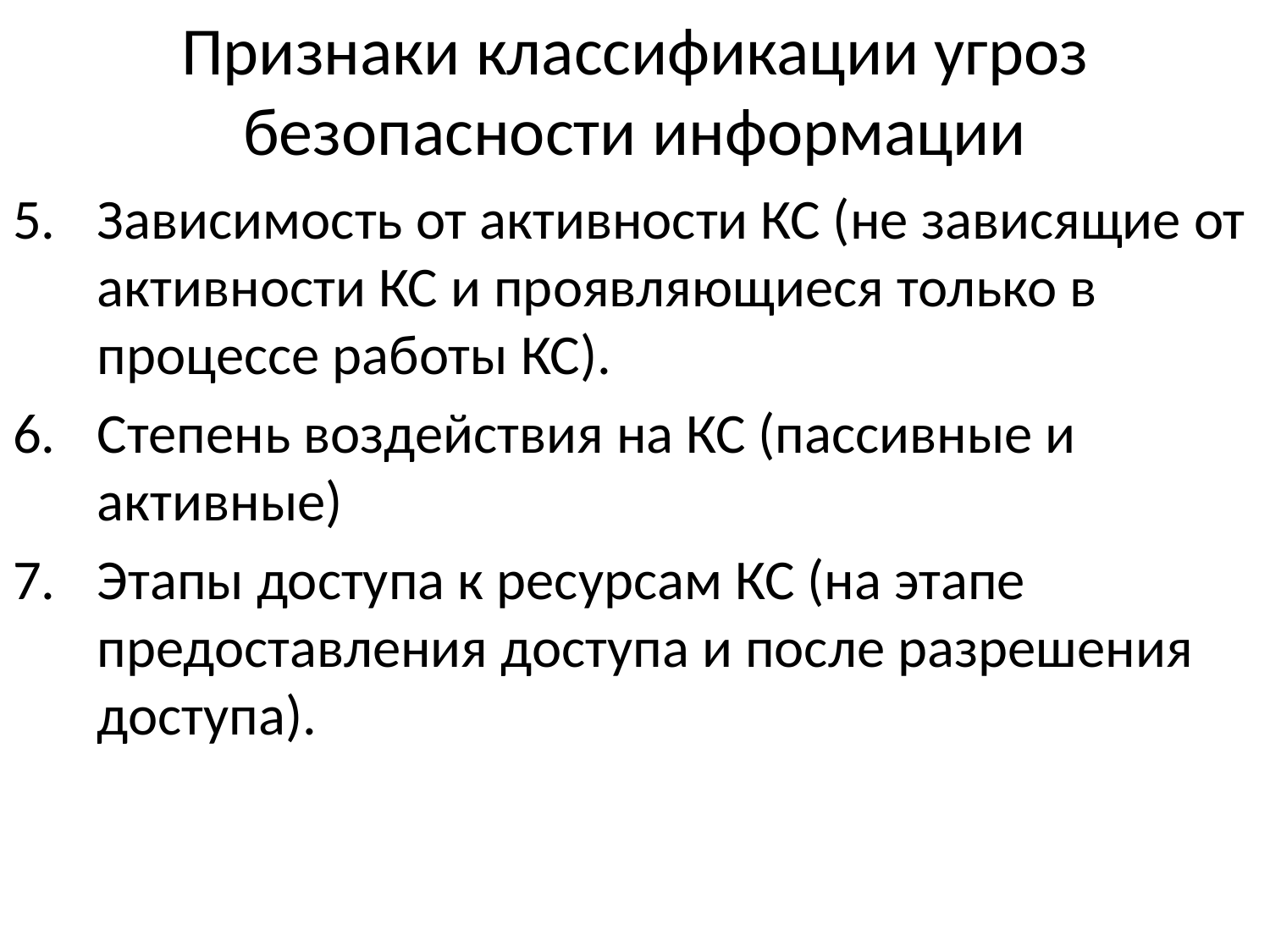

# Признаки классификации угроз безопасности информации
Зависимость от активности КС (не зависящие от активности КС и проявляющиеся только в процессе работы КС).
Степень воздействия на КС (пассивные и активные)
Этапы доступа к ресурсам КС (на этапе предоставления доступа и после разрешения доступа).